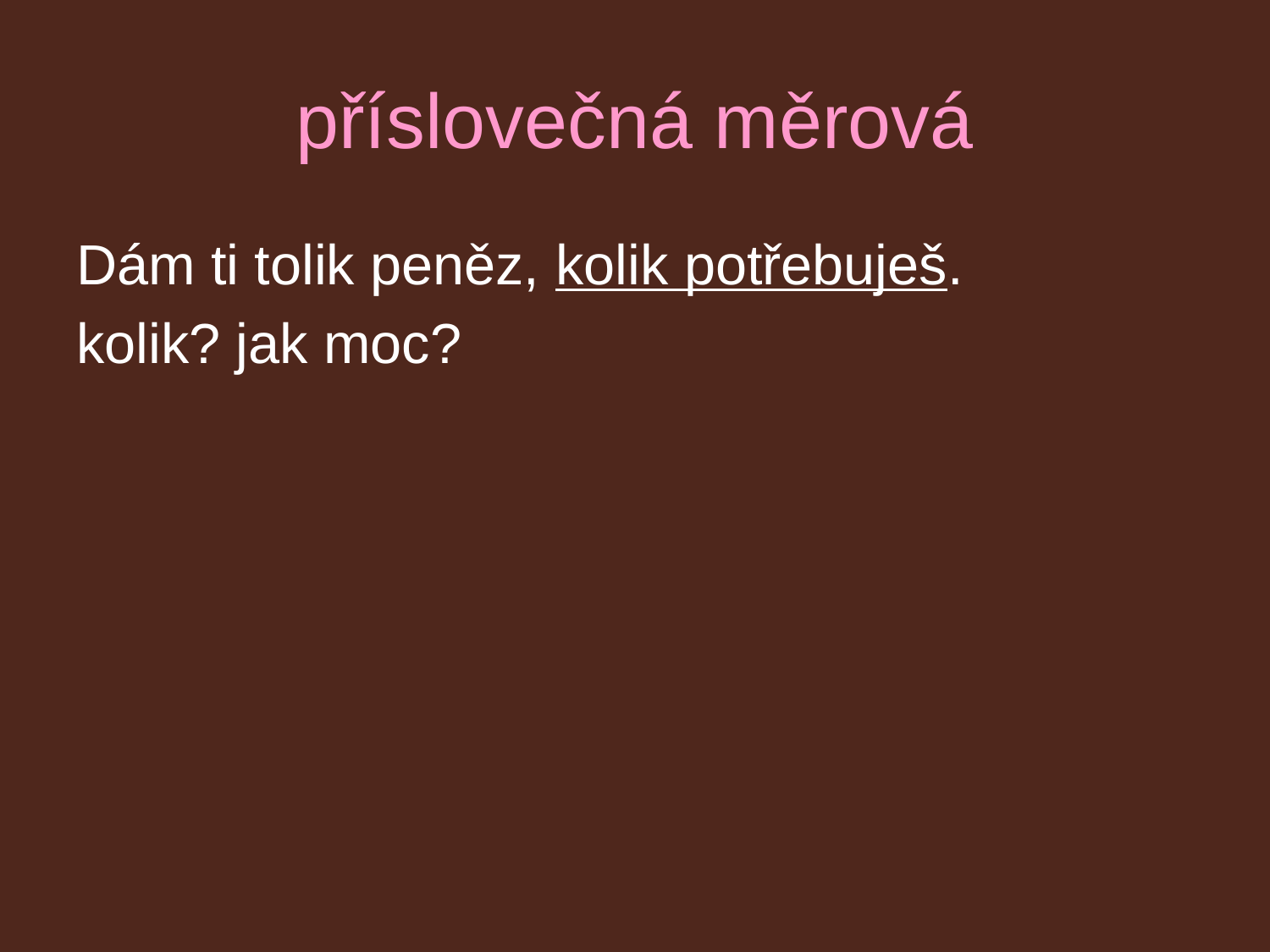

# příslovečná měrová
Dám ti tolik peněz, kolik potřebuješ.
kolik? jak moc?